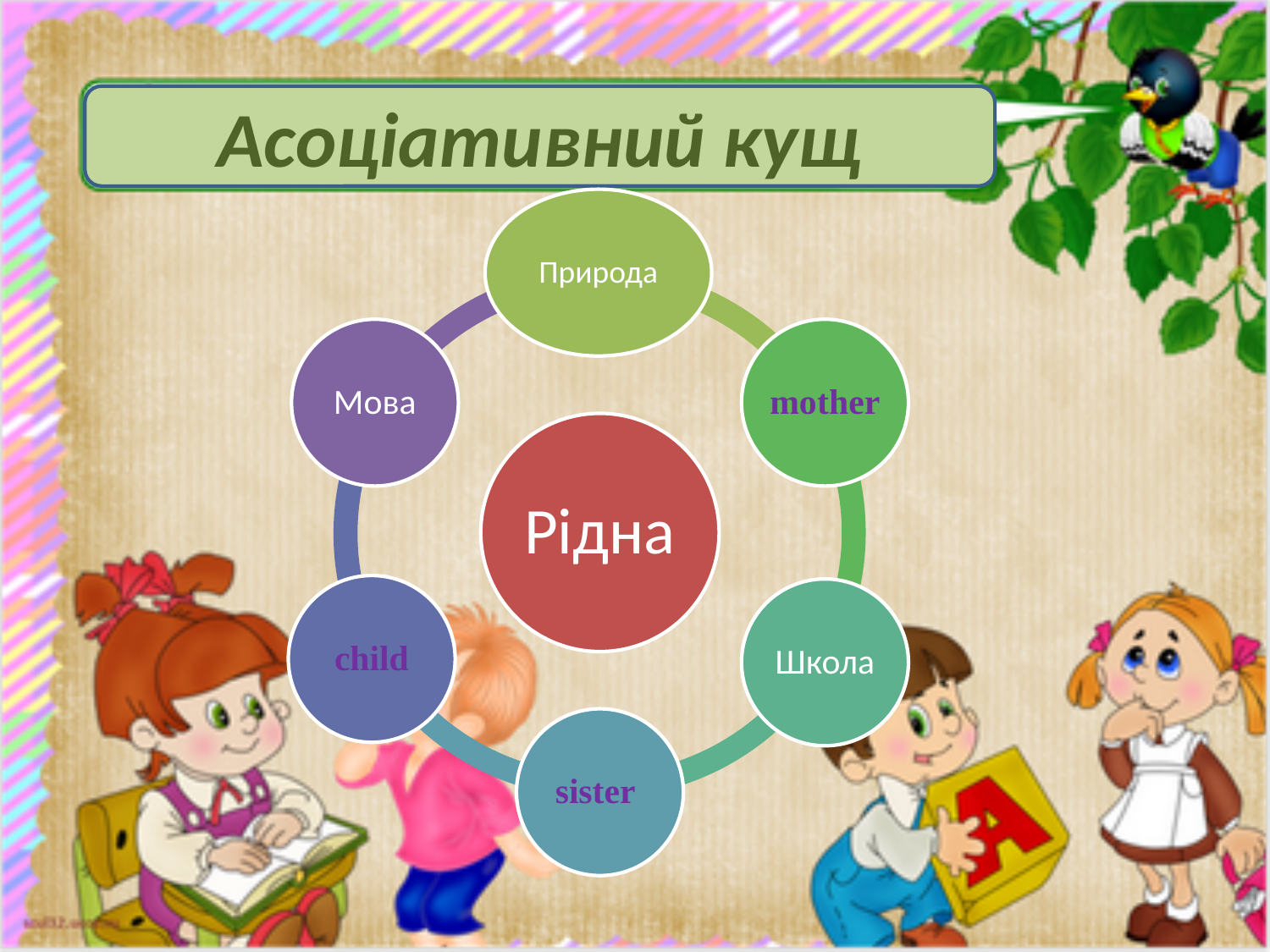

# Асоціативний кущ

Рідна
Природа
mother
Школа
sister
child
Мова